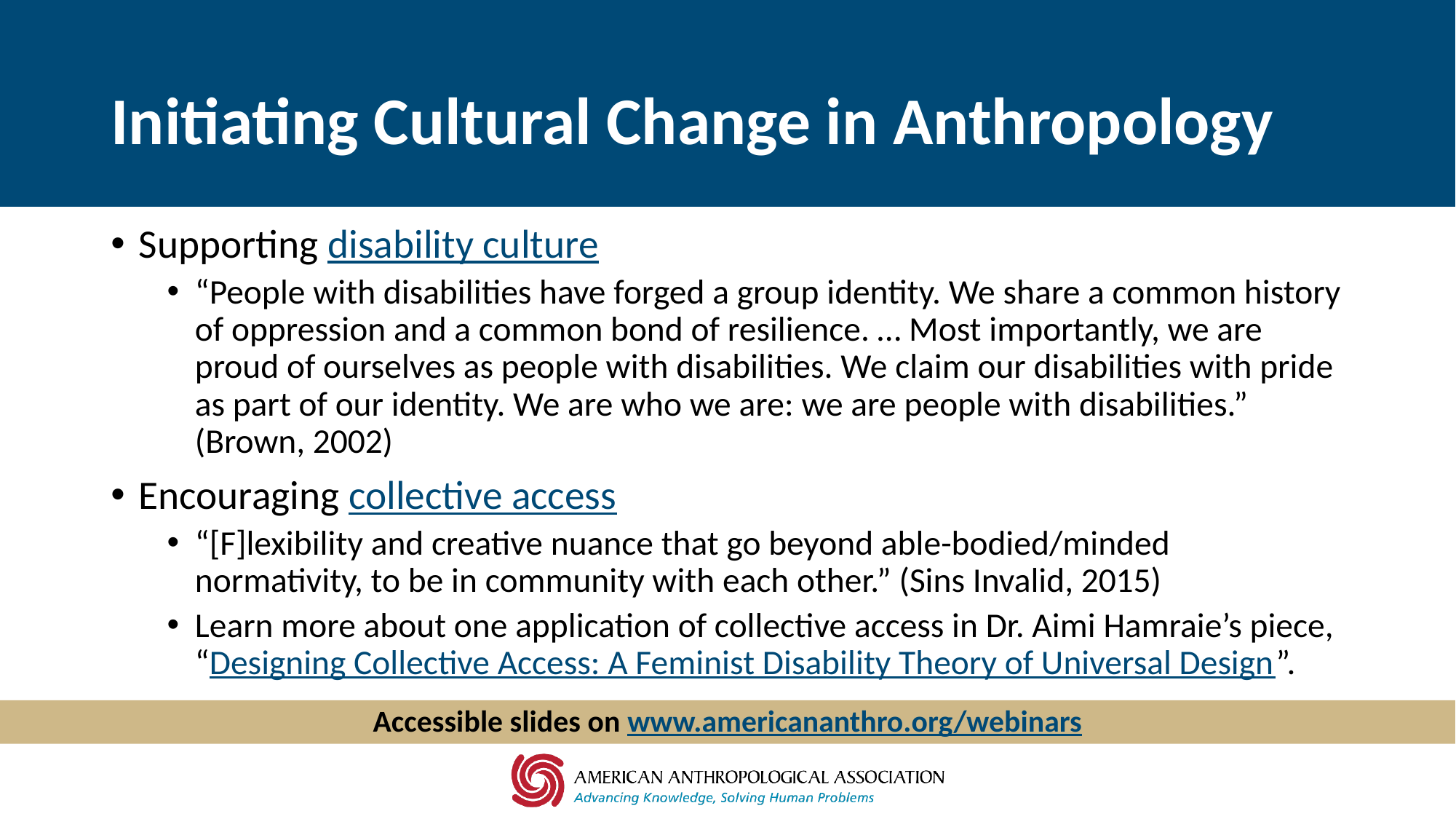

# Initiating Cultural Change in Anthropology
Supporting disability culture
“People with disabilities have forged a group identity. We share a common history of oppression and a common bond of resilience. … Most importantly, we are proud of ourselves as people with disabilities. We claim our disabilities with pride as part of our identity. We are who we are: we are people with disabilities.” (Brown, 2002)
Encouraging collective access
“[F]lexibility and creative nuance that go beyond able-bodied/minded normativity, to be in community with each other.” (Sins Invalid, 2015)
Learn more about one application of collective access in Dr. Aimi Hamraie’s piece, “Designing Collective Access: A Feminist Disability Theory of Universal Design”.
Accessible slides on www.americananthro.org/webinars